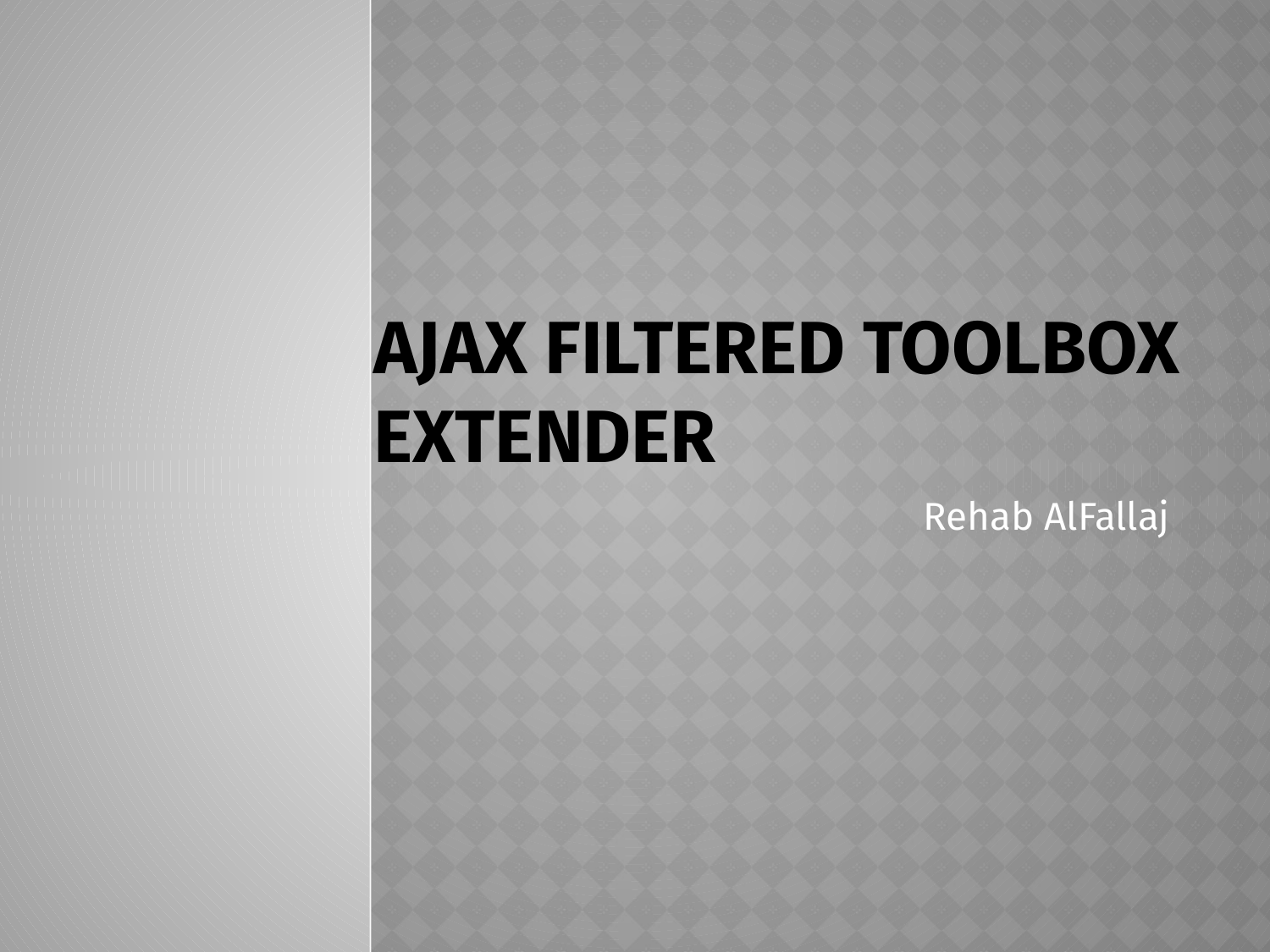

# Ajax Filtered toolbox extender
Rehab AlFallaj